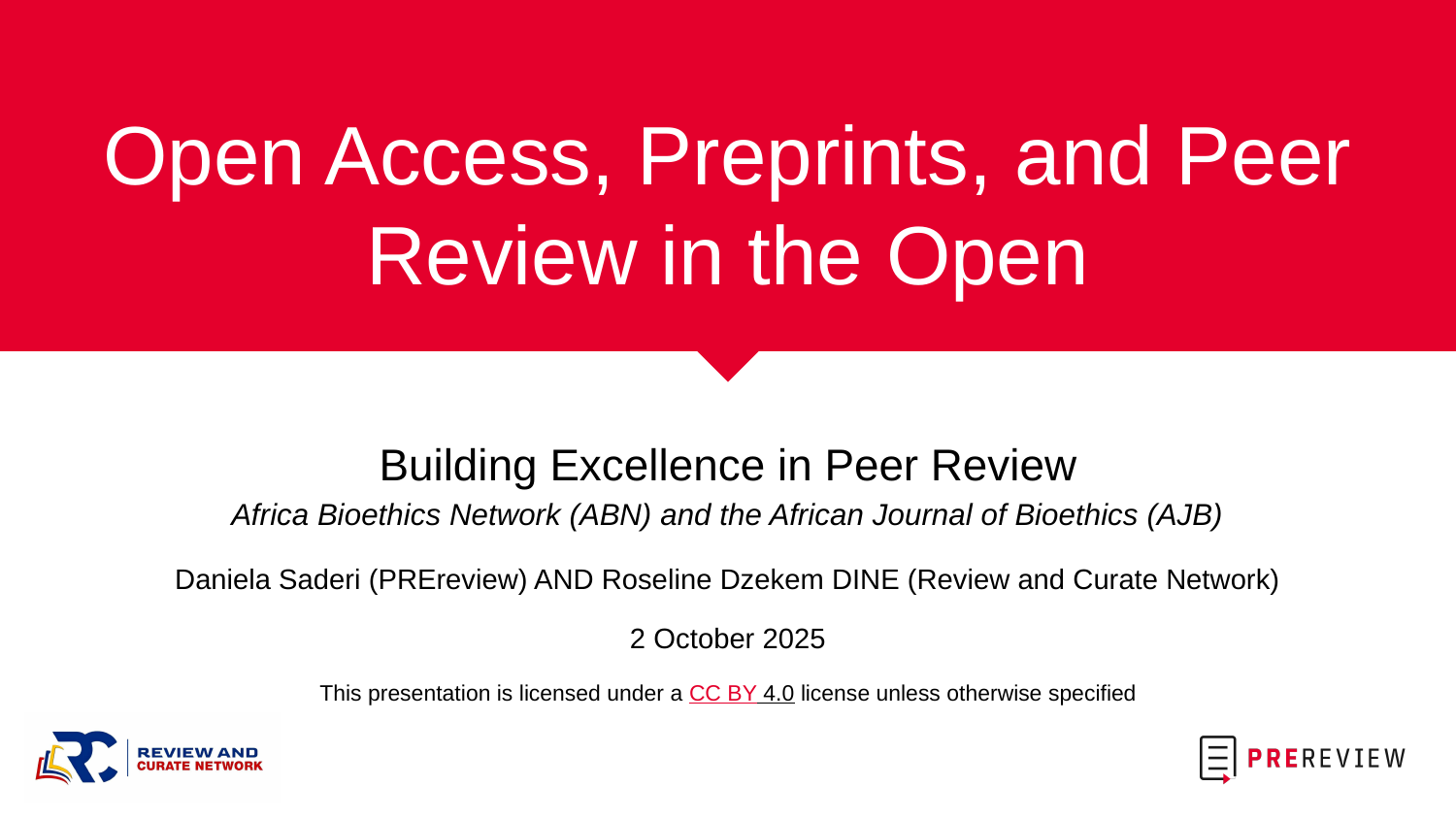

Open Access, Preprints, and Peer Review in the Open
Building Excellence in Peer Review
Africa Bioethics Network (ABN) and the African Journal of Bioethics (AJB)

Daniela Saderi (PREreview) AND Roseline Dzekem DINE (Review and Curate Network)
2 October 2025
This presentation is licensed under a CC BY 4.0 license unless otherwise specified